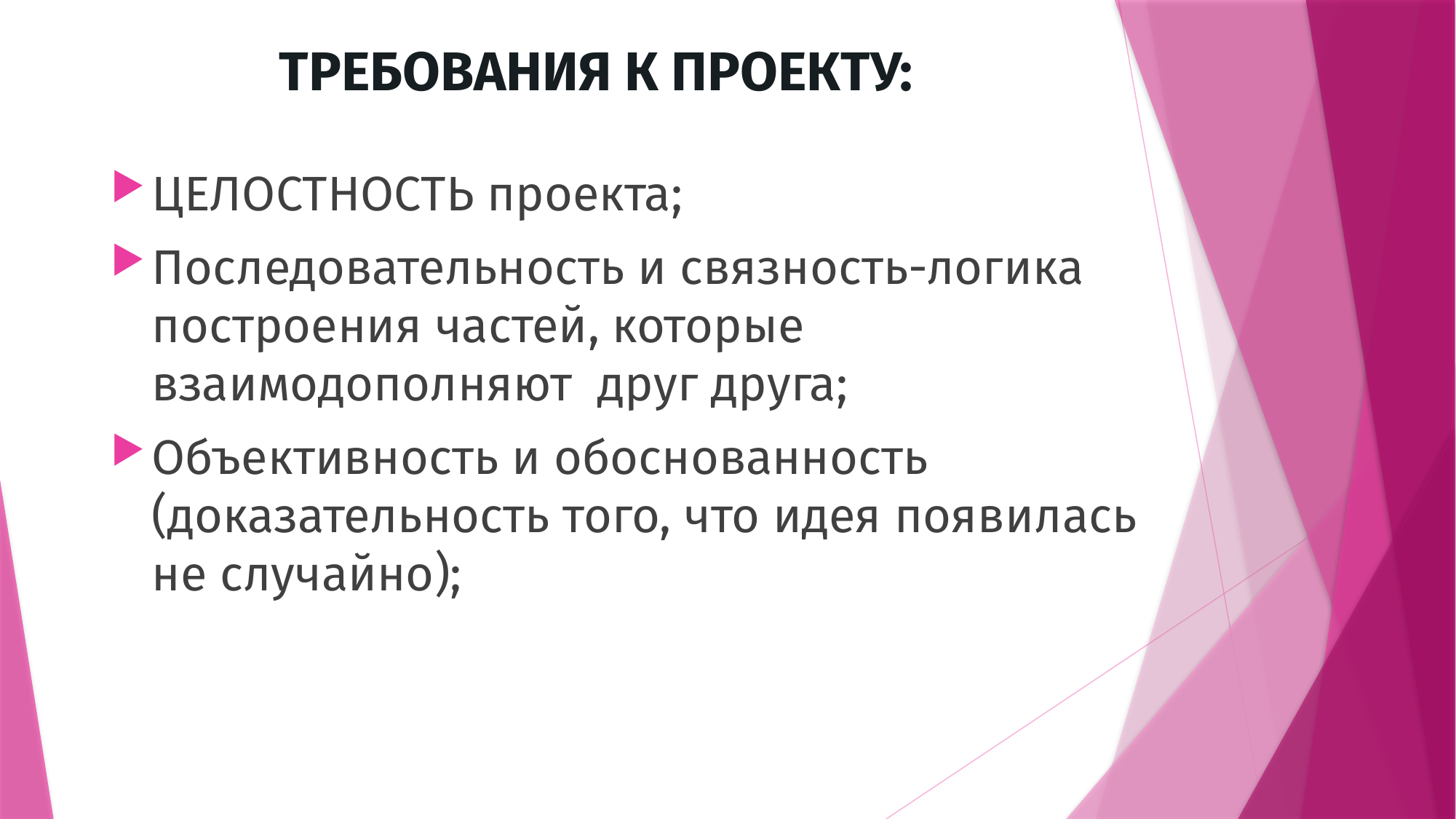

# ТРЕБОВАНИЯ К ПРОЕКТУ:
ЦЕЛОСТНОСТЬ проекта;
Последовательность и связность-логика построения частей, которые взаимодополняют  друг друга;
Объективность и обоснованность (доказательность того, что идея появилась не случайно);